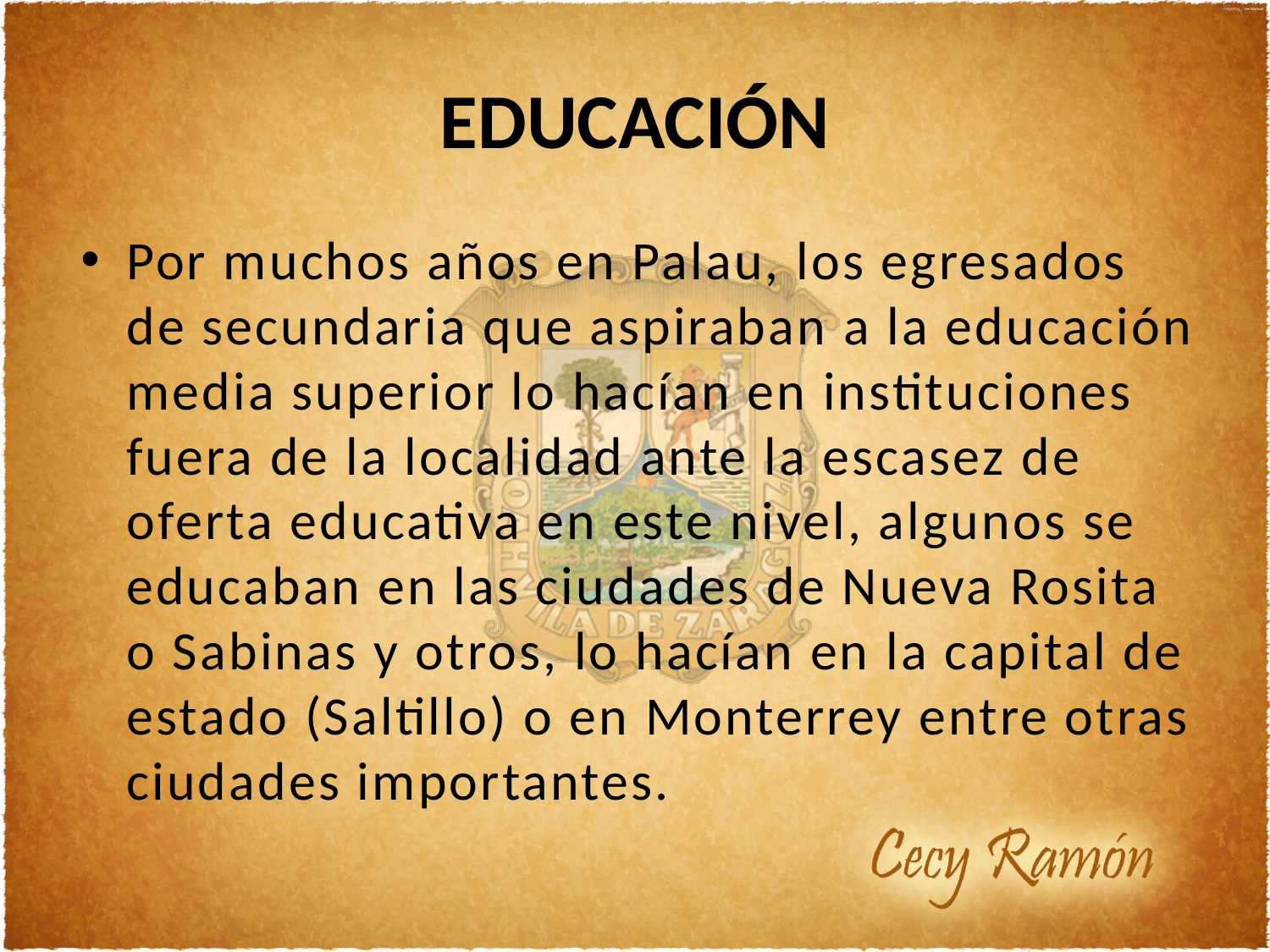

# EDUCACIÓN
Por muchos años en Palau, los egresados de secundaria que aspiraban a la educación media superior lo hacían en instituciones fuera de la localidad ante la escasez de oferta educativa en este nivel, algunos se educaban en las ciudades de Nueva Rosita o Sabinas y otros, lo hacían en la capital de estado (Saltillo) o en Monterrey entre otras ciudades importantes.